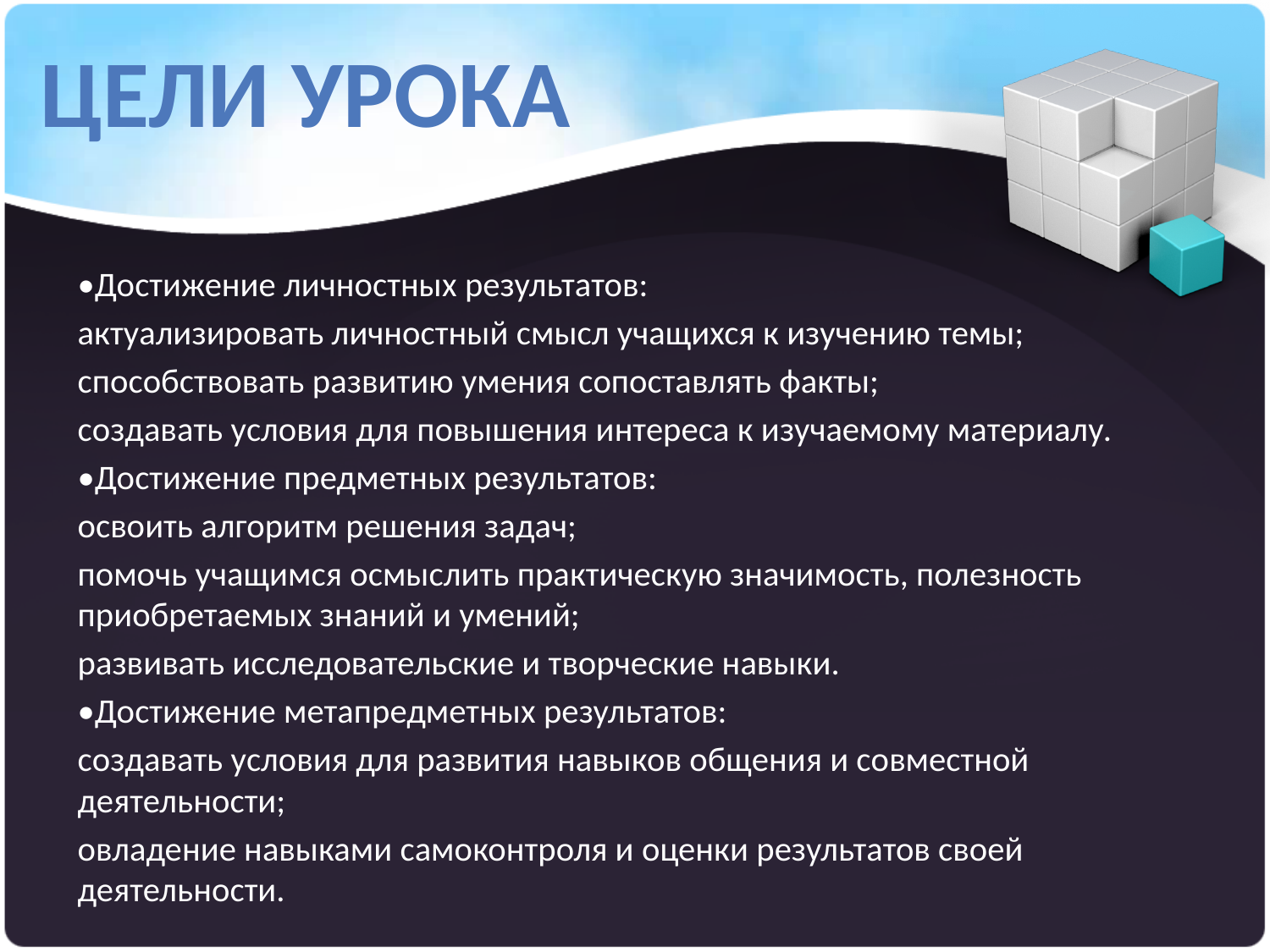

Цели урока
•Достижение личностных результатов:
актуализировать личностный смысл учащихся к изучению темы;
способствовать развитию умения сопоставлять факты;
создавать условия для повышения интереса к изучаемому материалу.
•Достижение предметных результатов:
освоить алгоритм решения задач;
помочь учащимся осмыслить практическую значимость, полезность приобретаемых знаний и умений;
развивать исследовательские и творческие навыки.
•Достижение метапредметных результатов:
создавать условия для развития навыков общения и совместной деятельности;
овладение навыками самоконтроля и оценки результатов своей деятельности.